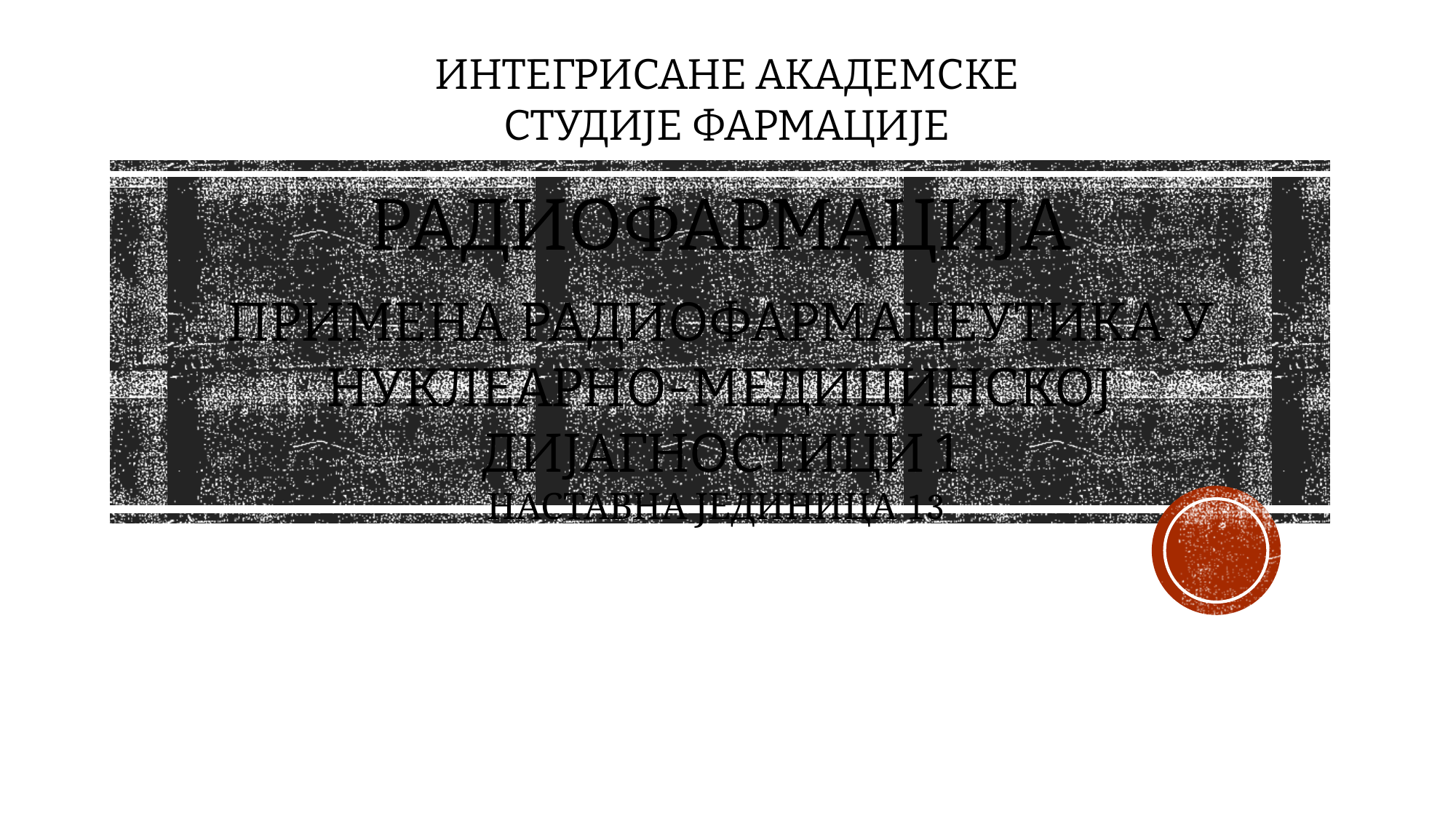

ИНТЕГРИСАНЕ АКАДЕМСКЕ
СТУДИЈЕ ФАРМАЦИЈЕ
# РАДИОФАРМАЦИЈА Примена радиофармацеутика у нуклеарно-медицинској дијагностици 1 НАСТАВНА ЈЕДИНИЦА 13